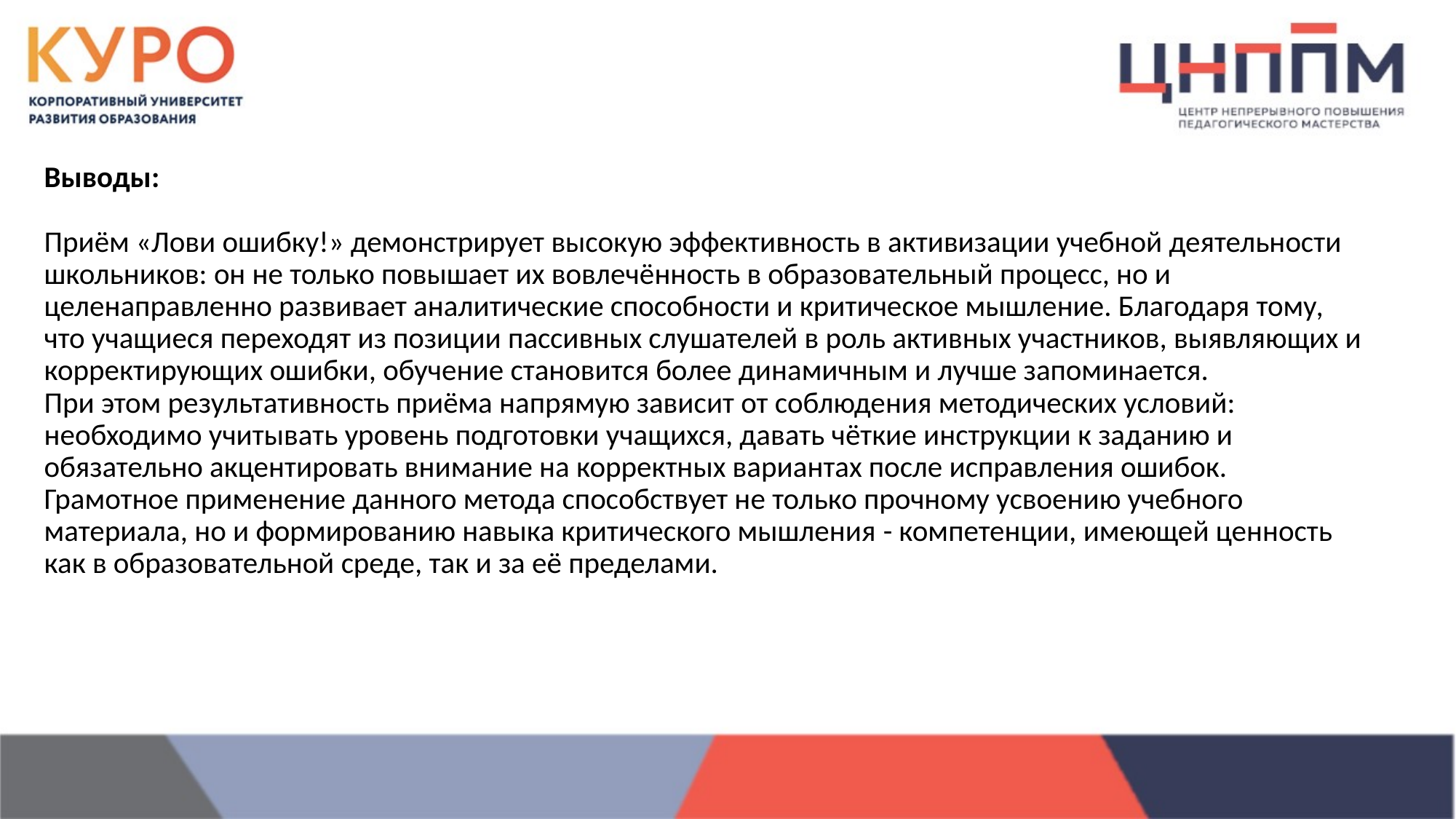

Выводы:

Приём «Лови ошибку!» демонстрирует высокую эффективность в активизации учебной деятельности школьников: он не только повышает их вовлечённость в образовательный процесс, но и целенаправленно развивает аналитические способности и критическое мышление. Благодаря тому, что учащиеся переходят из позиции пассивных слушателей в роль активных участников, выявляющих и корректирующих ошибки, обучение становится более динамичным и лучше запоминается.
При этом результативность приёма напрямую зависит от соблюдения методических условий: необходимо учитывать уровень подготовки учащихся, давать чёткие инструкции к заданию и обязательно акцентировать внимание на корректных вариантах после исправления ошибок. Грамотное применение данного метода способствует не только прочному усвоению учебного материала, но и формированию навыка критического мышления - компетенции, имеющей ценность как в образовательной среде, так и за её пределами.